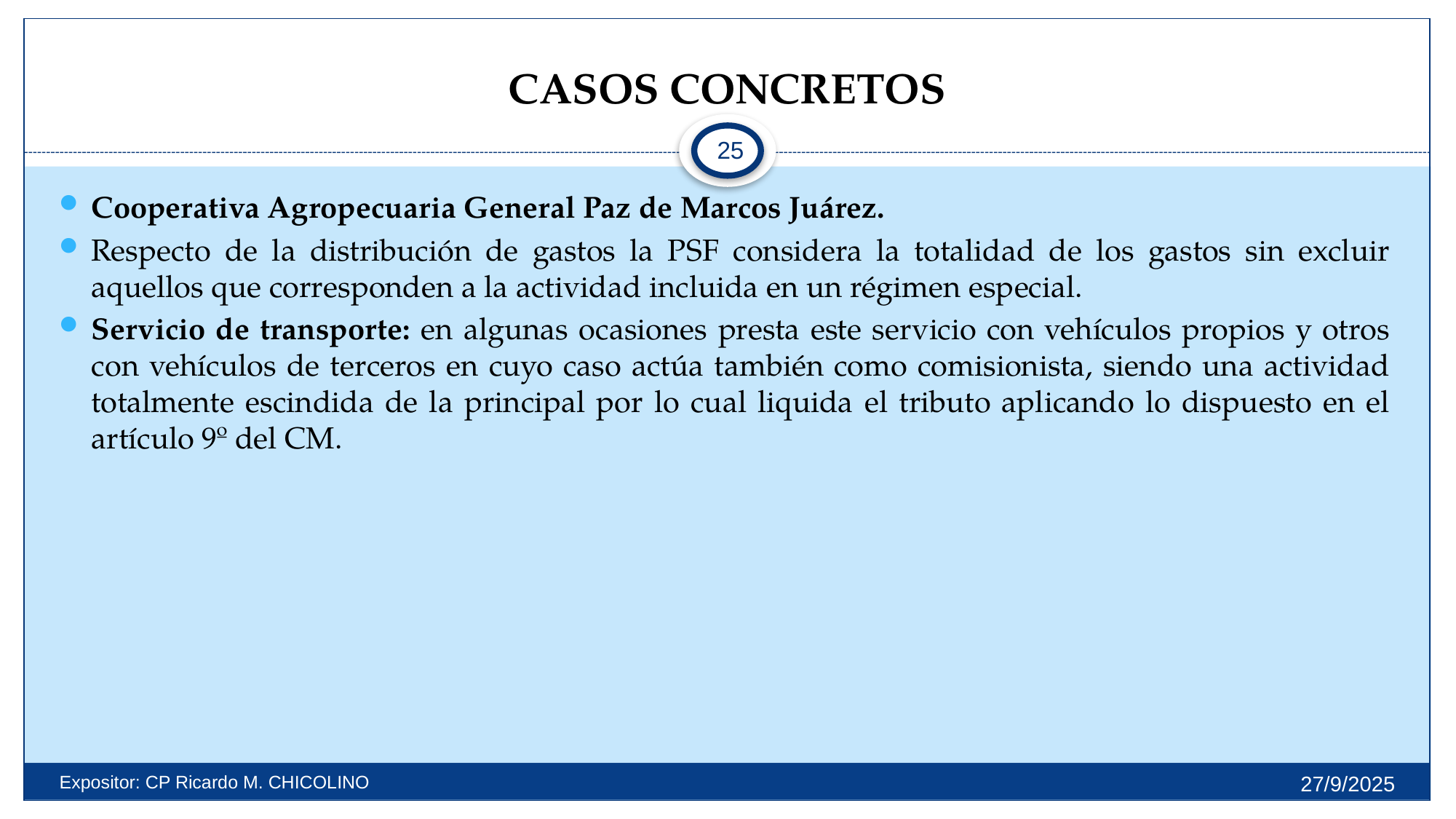

# CASOS CONCRETOS
25
Cooperativa Agropecuaria General Paz de Marcos Juárez.
Respecto de la distribución de gastos la PSF considera la totalidad de los gastos sin excluir aquellos que corresponden a la actividad incluida en un régimen especial.
Servicio de transporte: en algunas ocasiones presta este servicio con vehículos propios y otros con vehículos de terceros en cuyo caso actúa también como comisionista, siendo una actividad totalmente escindida de la principal por lo cual liquida el tributo aplicando lo dispuesto en el artículo 9º del CM.

27/9/2025
Expositor: CP Ricardo M. CHICOLINO